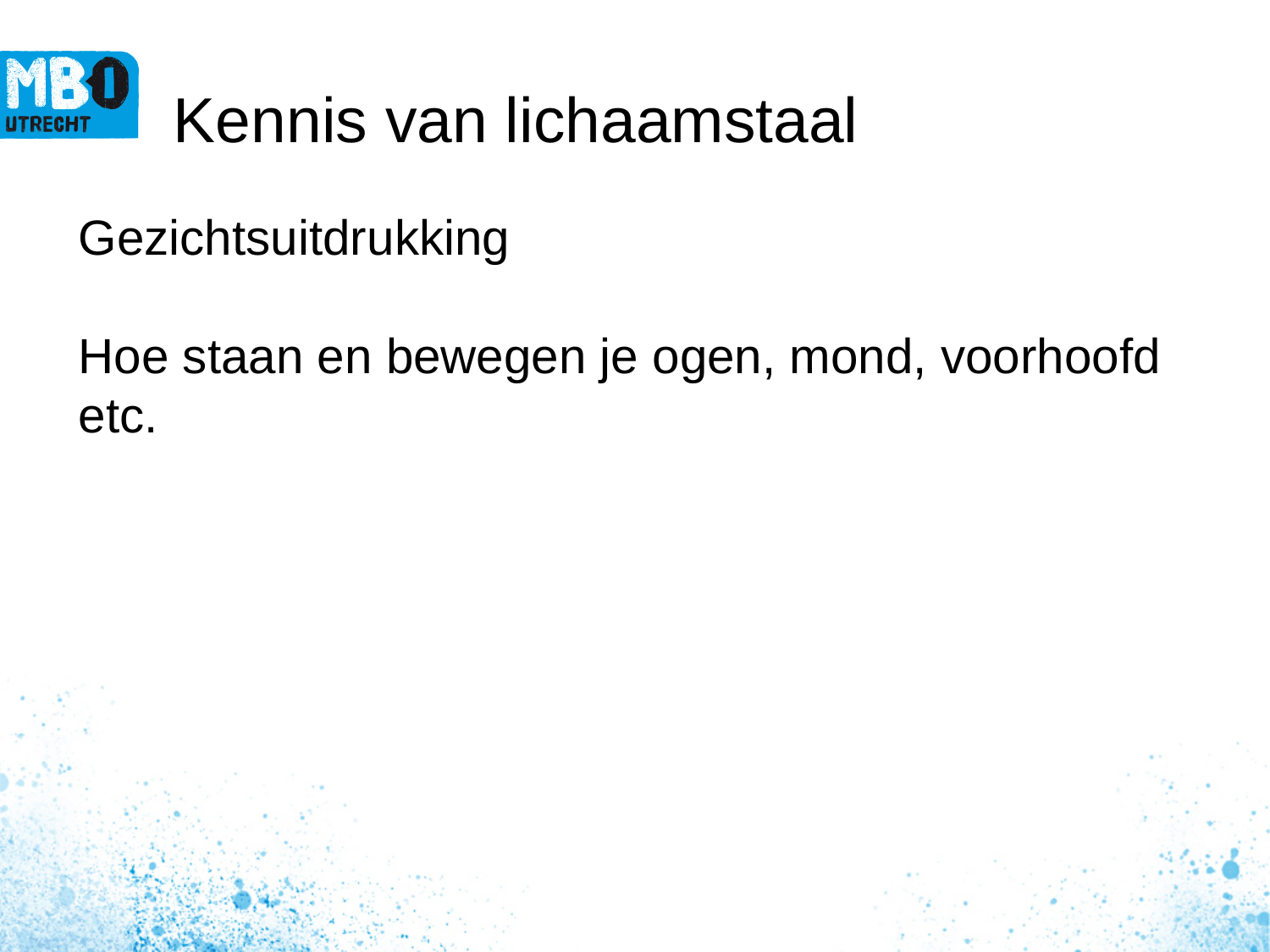

# Kennis van lichaamstaal
Gezichtsuitdrukking

Hoe staan en bewegen je ogen, mond, voorhoofd etc.